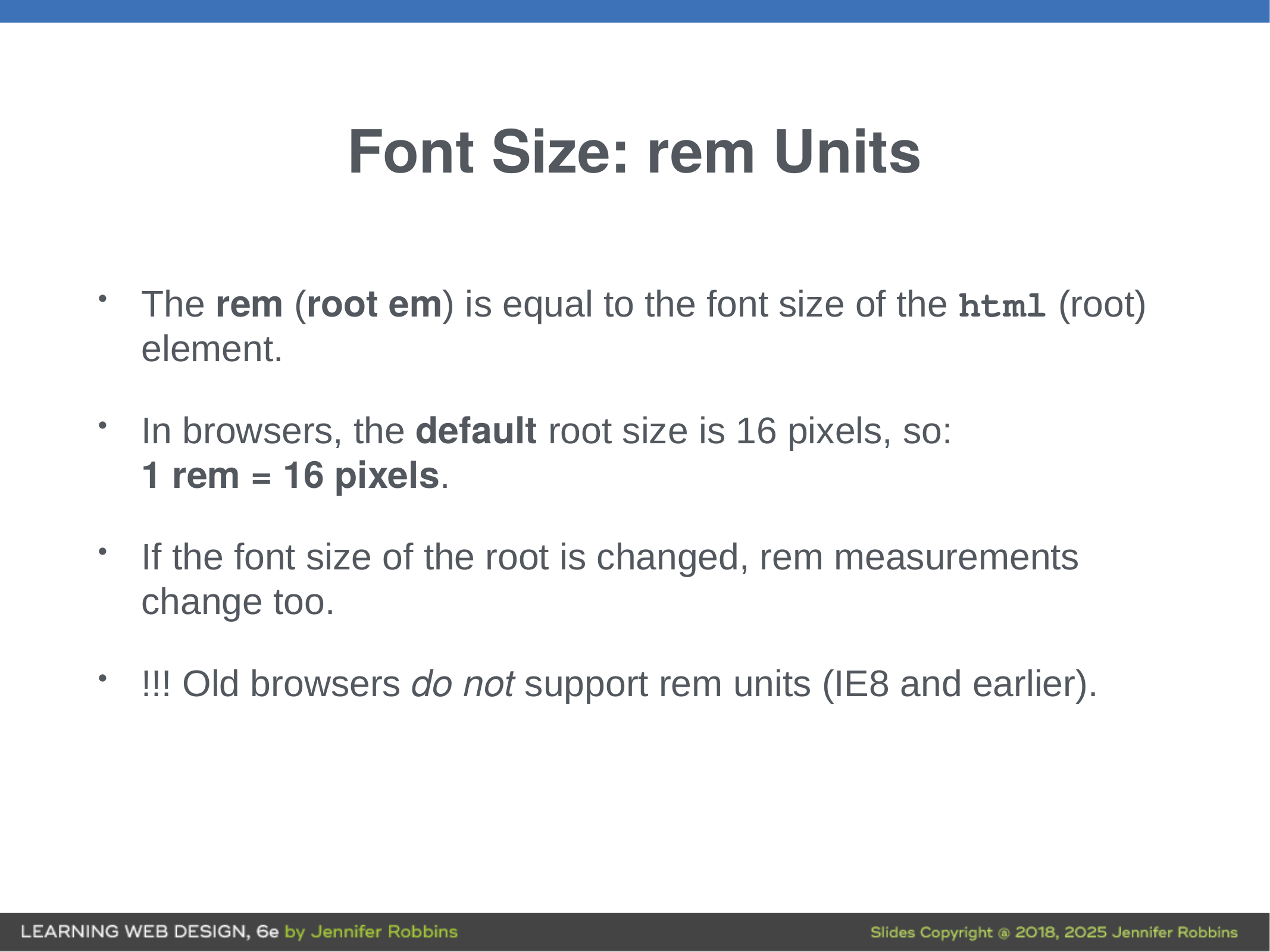

# Font Size: rem Units
The rem (root em) is equal to the font size of the html (root) element.
In browsers, the default root size is 16 pixels, so:
1 rem = 16 pixels.
If the font size of the root is changed, rem measurements change too.
!!! Old browsers do not support rem units (IE8 and earlier).